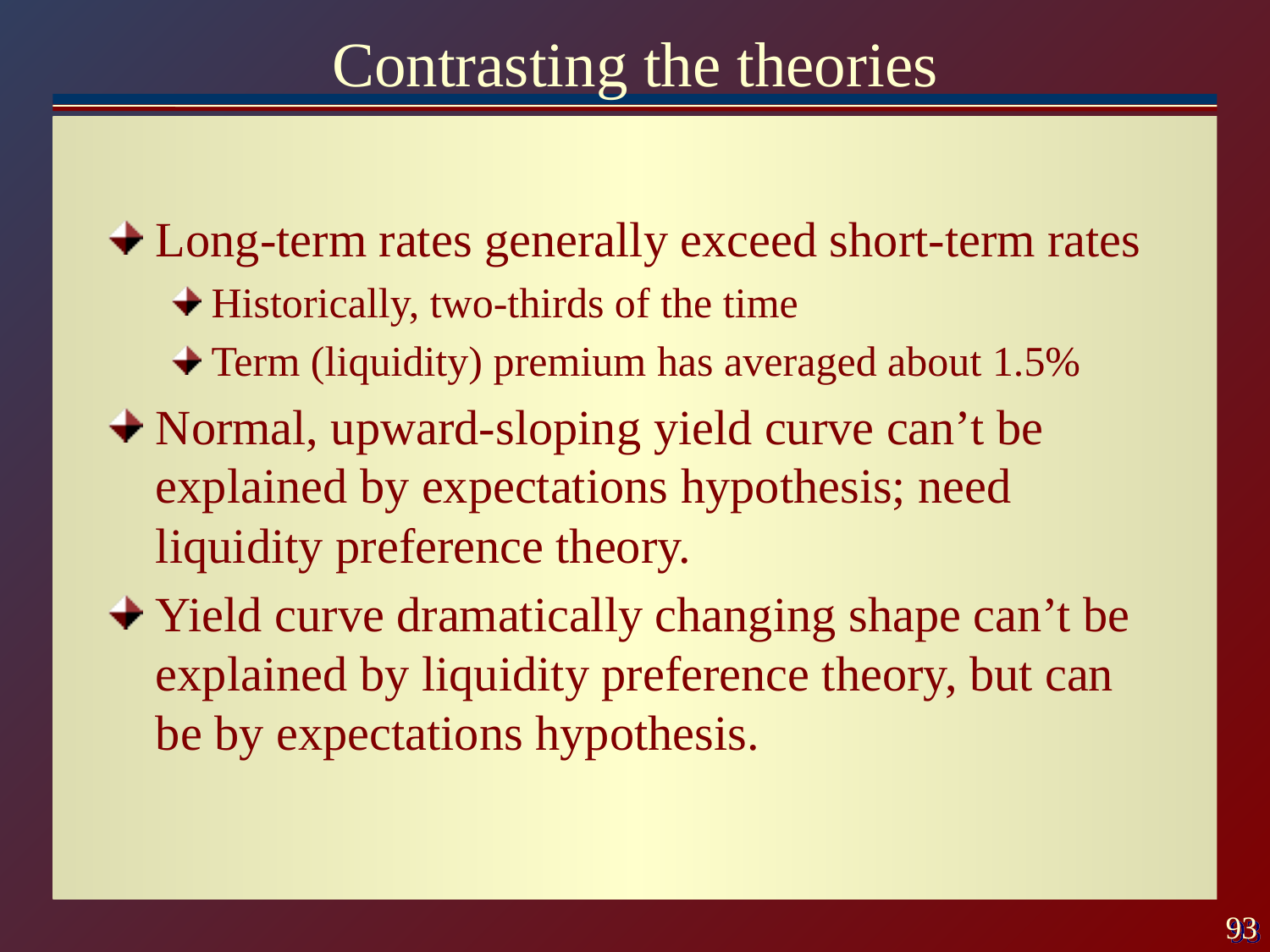

# Contrasting the theories
Long-term rates generally exceed short-term rates
Historically, two-thirds of the time
Term (liquidity) premium has averaged about 1.5%
Normal, upward-sloping yield curve can’t be explained by expectations hypothesis; need liquidity preference theory.
Yield curve dramatically changing shape can’t be explained by liquidity preference theory, but can be by expectations hypothesis.